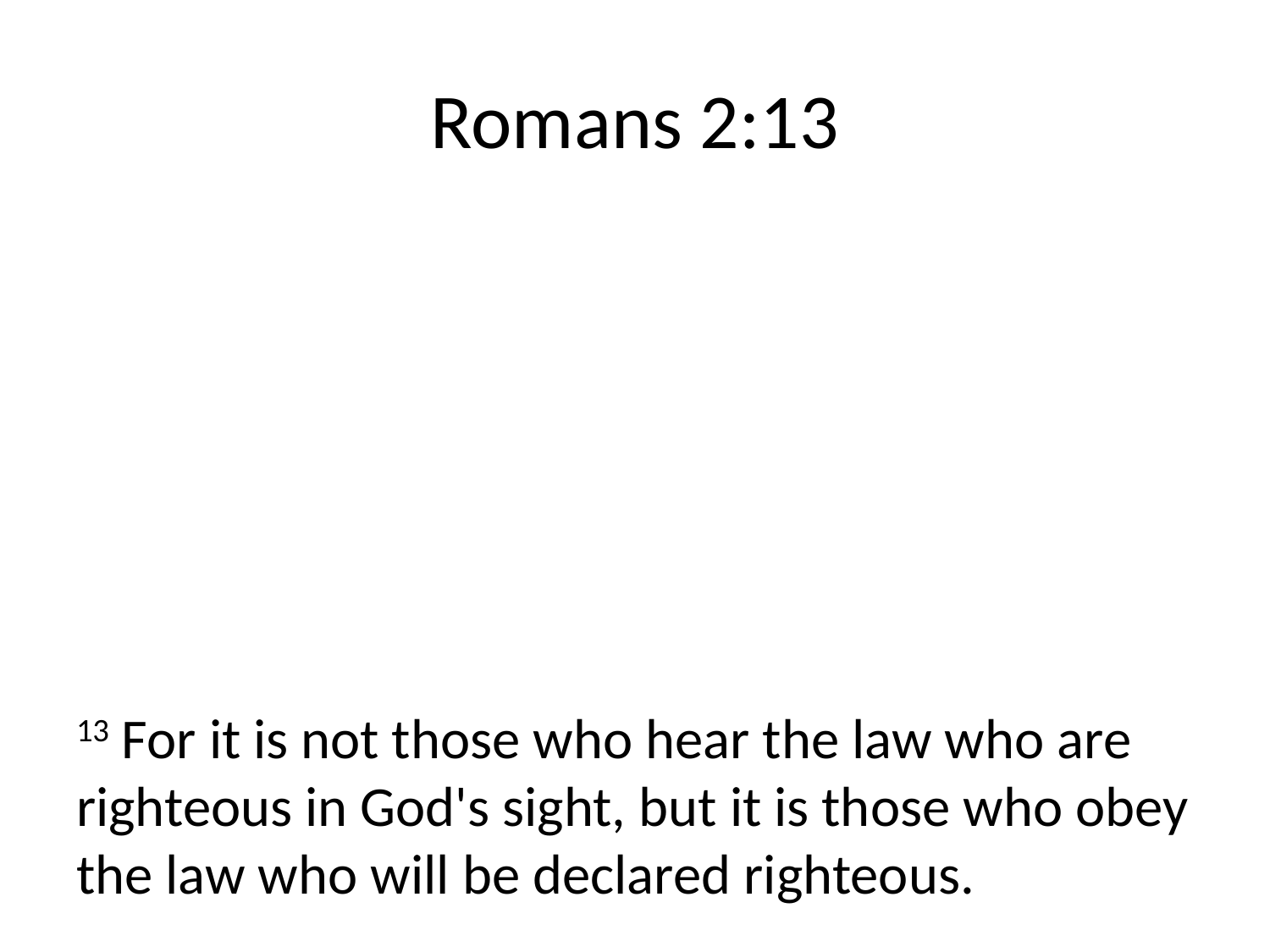

# Romans 2:13

13 For it is not those who hear the law who are righteous in God's sight, but it is those who obey the law who will be declared righteous.